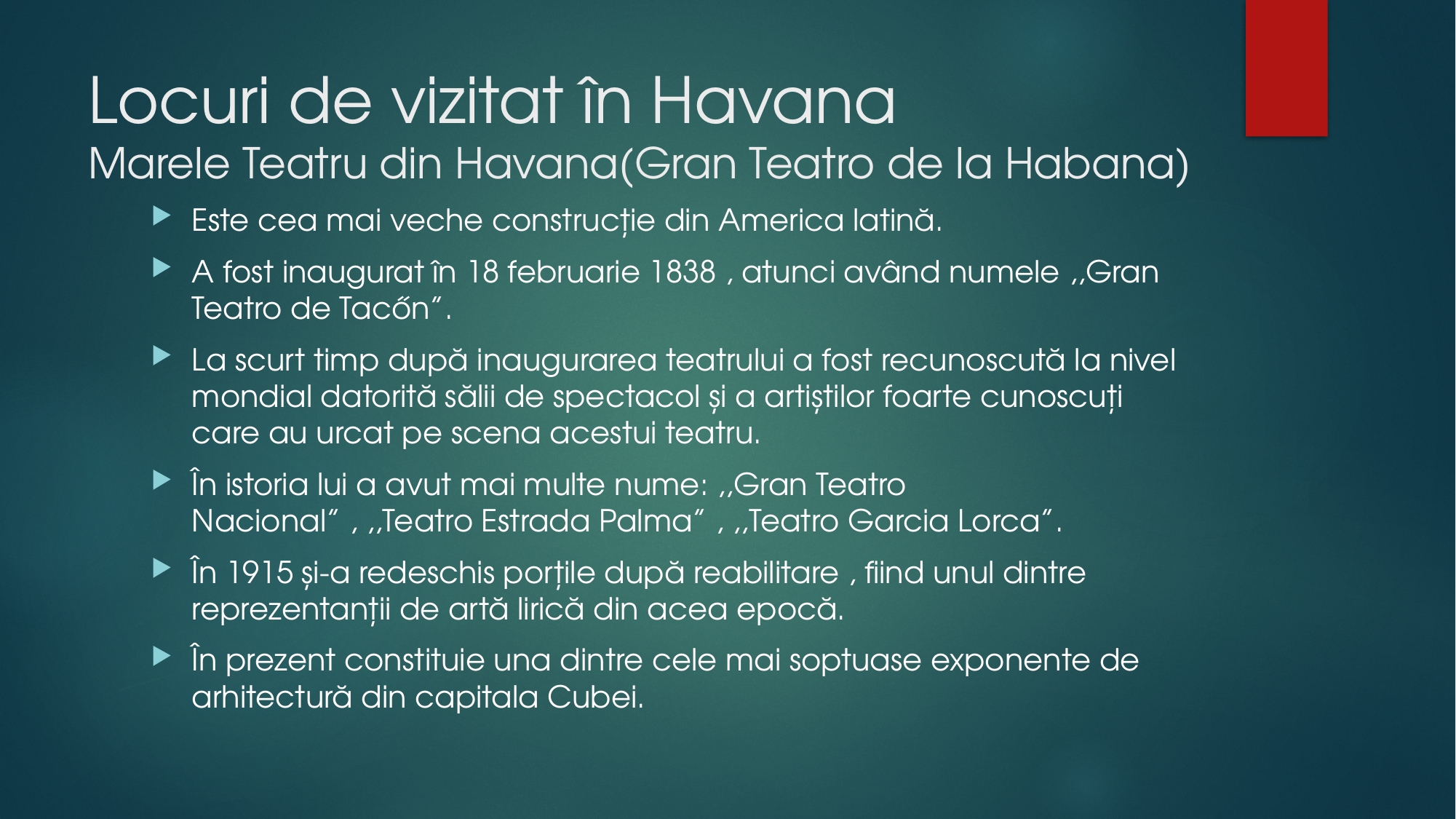

# Locuri de vizitat în Havana Marele Teatru din Havana(Gran Teatro de la Habana)
Este cea mai veche construcție din America latină.
A fost inaugurat în 18 februarie 1838 , atunci având numele ,,Gran Teatro de Tacőn”.
La scurt timp după inaugurarea teatrului a fost recunoscută la nivel mondial datorită sălii de spectacol și a artiștilor foarte cunoscuți care au urcat pe scena acestui teatru.
În istoria lui a avut mai multe nume: ,,Gran Teatro Nacional” , ,,Teatro Estrada Palma” , ,,Teatro Garcia Lorca”.
În 1915 și-a redeschis porțile după reabilitare , fiind unul dintre reprezentanții de artă lirică din acea epocă.
În prezent constituie una dintre cele mai soptuase exponente de arhitectură din capitala Cubei.